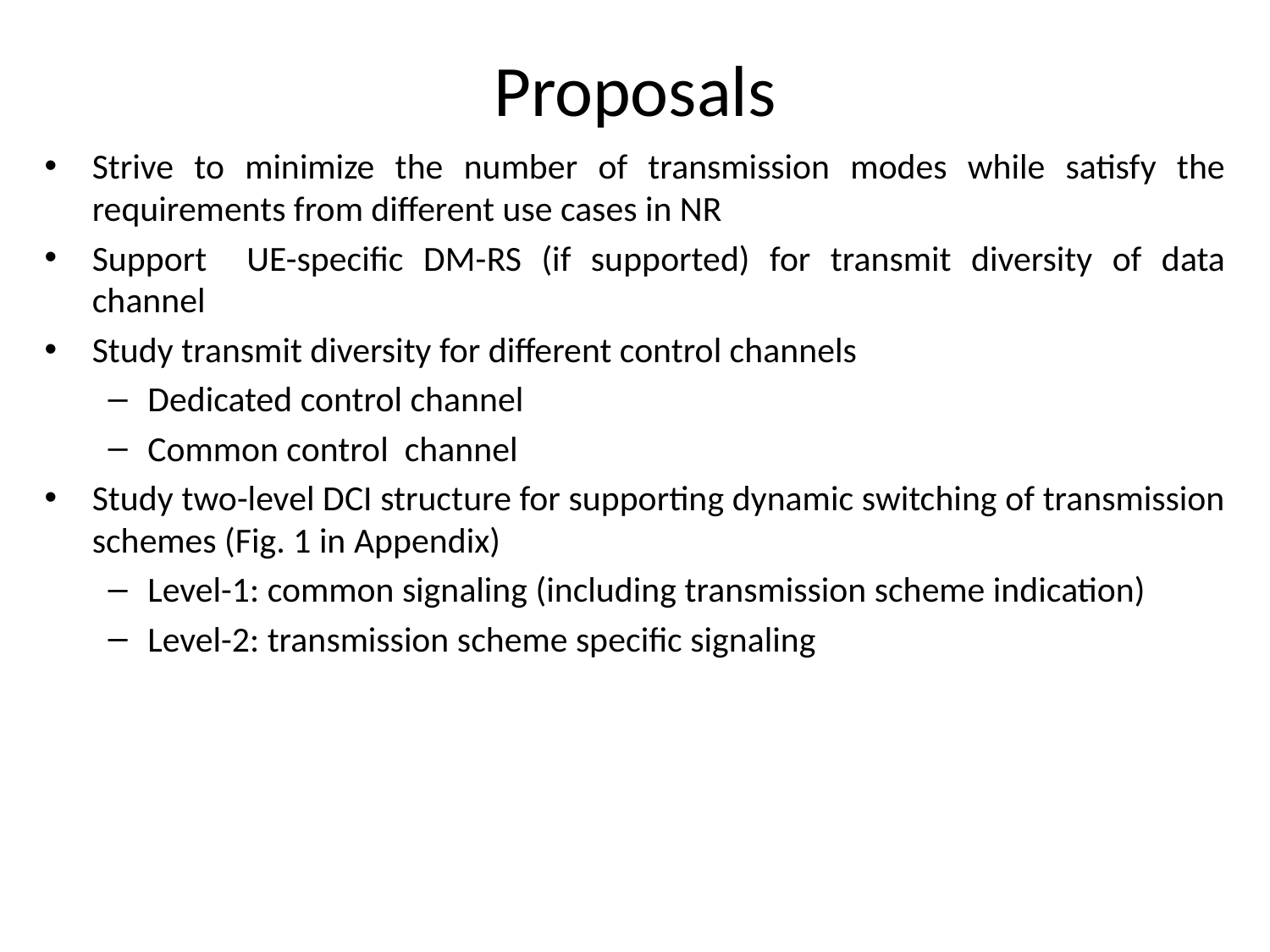

# Proposals
Strive to minimize the number of transmission modes while satisfy the requirements from different use cases in NR
Support  UE-specific DM-RS (if supported) for transmit diversity of data channel
Study transmit diversity for different control channels
Dedicated control channel
Common control  channel
Study two-level DCI structure for supporting dynamic switching of transmission schemes (Fig. 1 in Appendix)
Level-1: common signaling (including transmission scheme indication)
Level-2: transmission scheme specific signaling